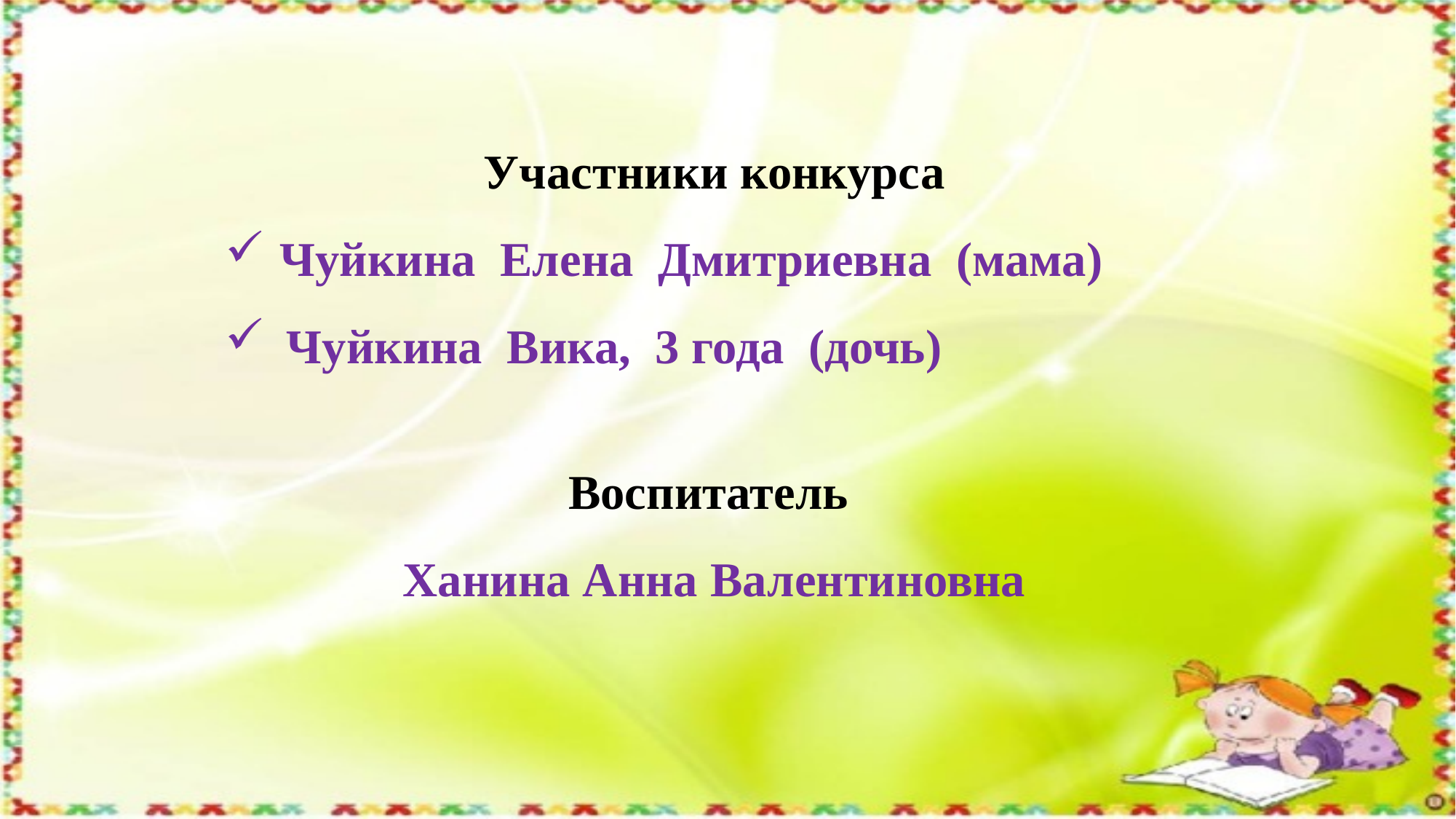

#
Участники конкурса
Чуйкина  Елена  Дмитриевна  (мама)
Чуйкина  Вика,  3 года  (дочь)

Воспитатель
Ханина Анна Валентиновна